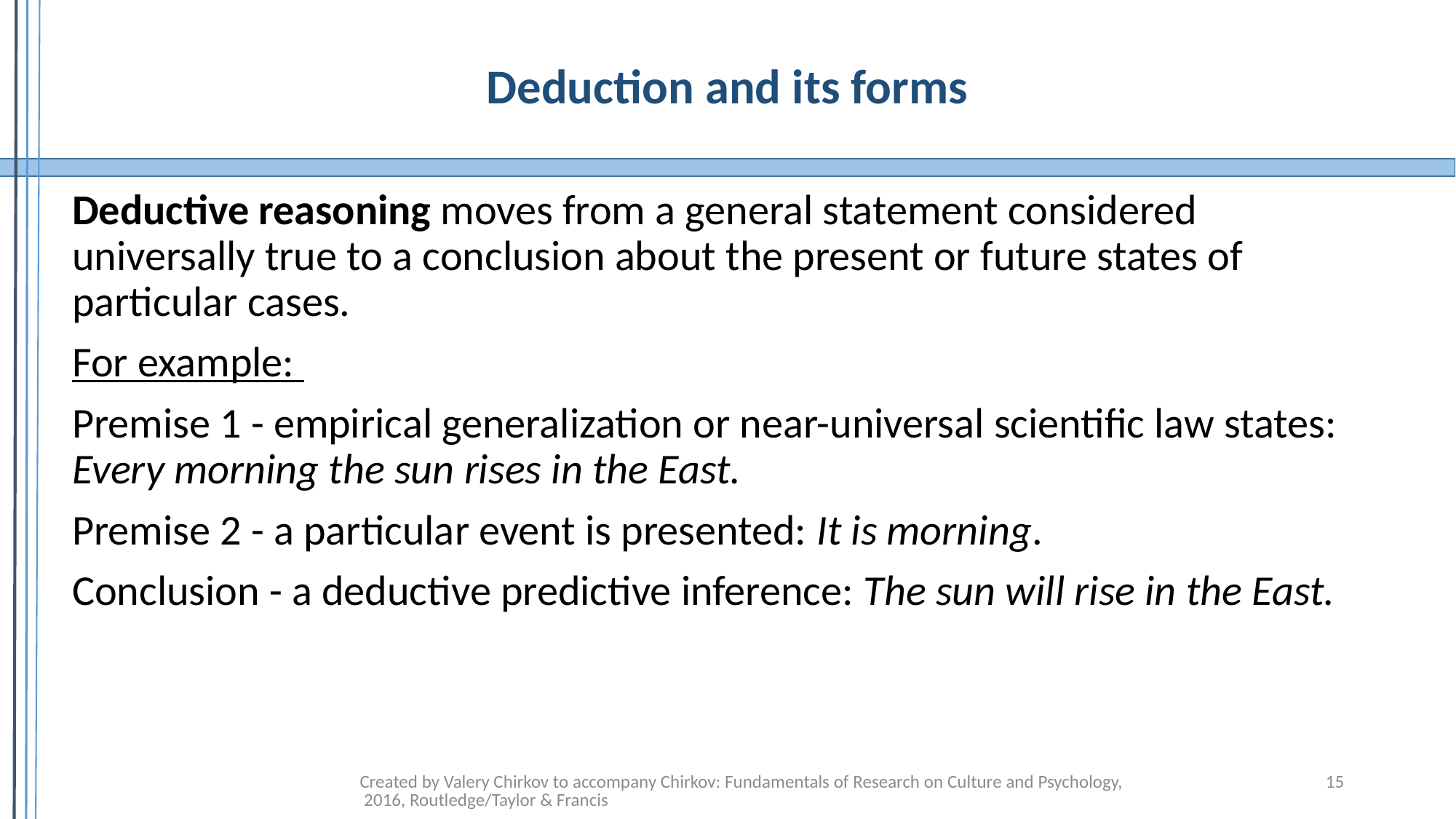

# Deduction and its forms
Deductive reasoning moves from a general statement considered universally true to a conclusion about the present or future states of particular cases.
For example:
Premise 1 - empirical generalization or near-universal scientific law states: Every morning the sun rises in the East.
Premise 2 - a particular event is presented: It is morning.
Conclusion - a deductive predictive inference: The sun will rise in the East.

Created by Valery Chirkov to accompany Chirkov: Fundamentals of Research on Culture and Psychology, 2016, Routledge/Taylor & Francis
15